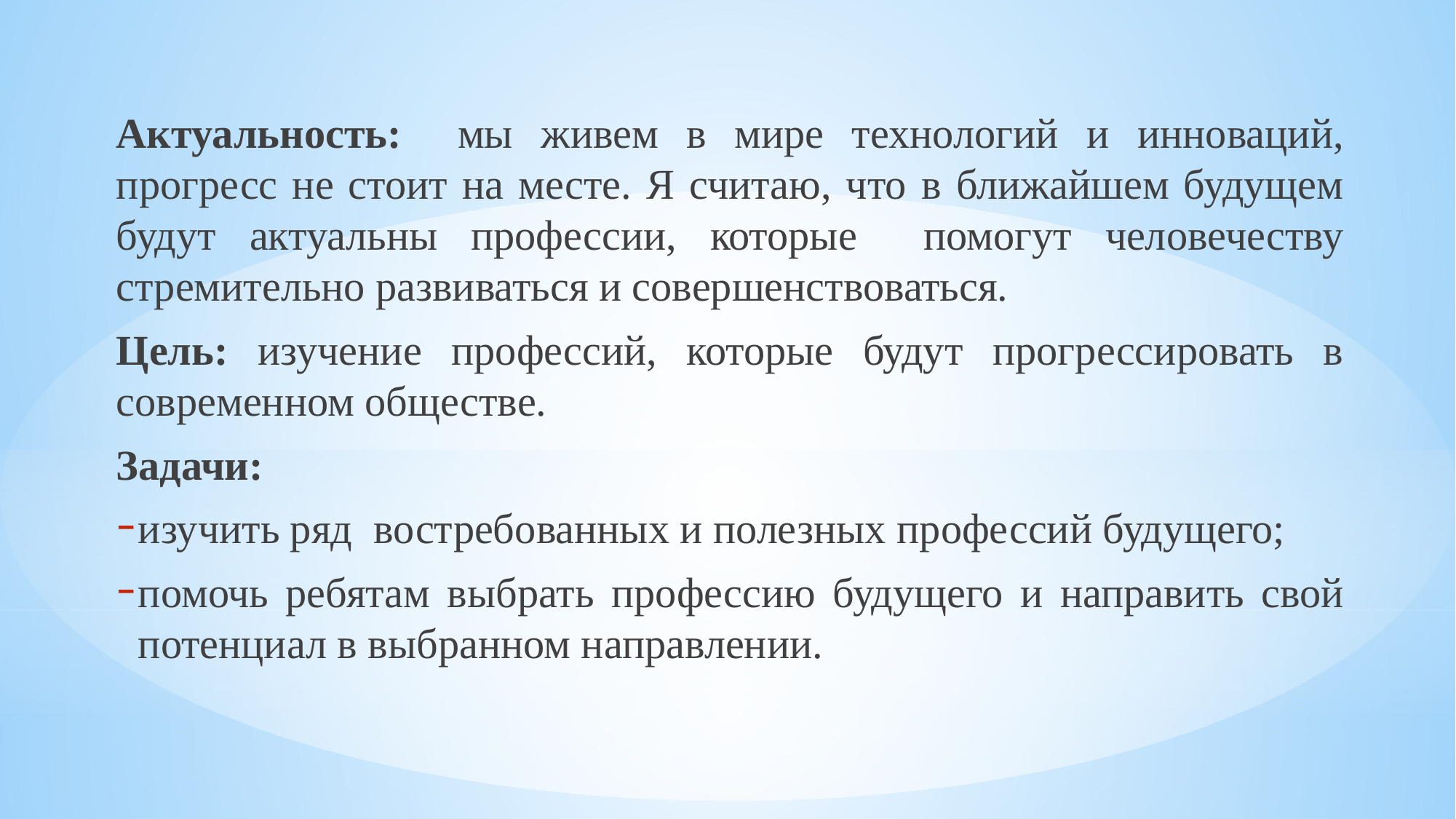

Актуальность:  мы живем в мире технологий и инноваций, прогресс не стоит на месте. Я считаю, что в ближайшем будущем будут актуальны профессии, которые  помогут человечеству стремительно развиваться и совершенствоваться.
Цель: изучение профессий, которые будут прогрессировать в современном обществе.
Задачи:
изучить ряд  востребованных и полезных профессий будущего;
помочь ребятам выбрать профессию будущего и направить свой потенциал в выбранном направлении.